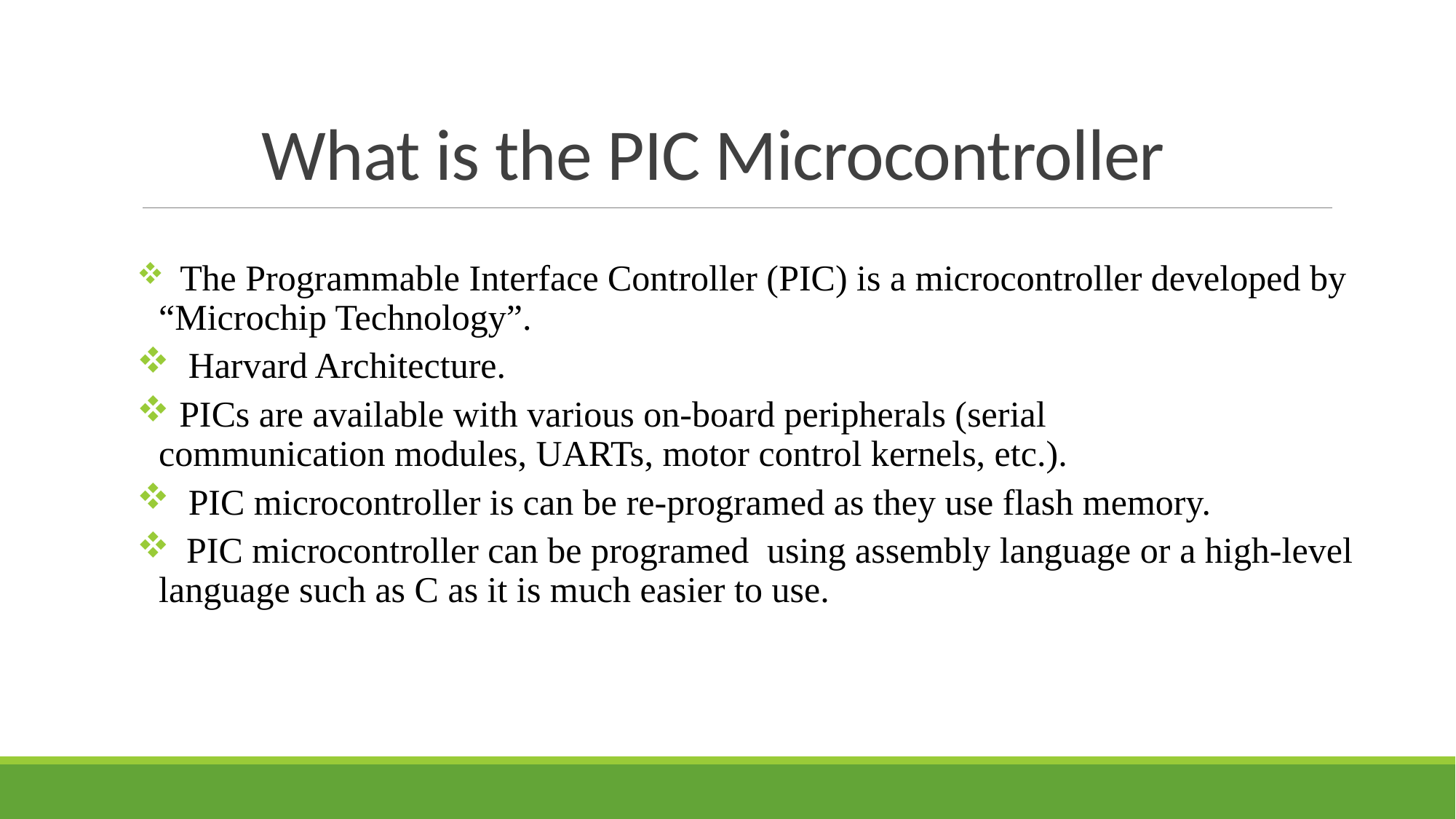

# What is the PIC Microcontroller
  The Programmable Interface Controller (PIC) is a microcontroller developed by “Microchip Technology”.
  Harvard Architecture.
 PICs are available with various on-board peripherals (serial communication modules, UARTs, motor control kernels, etc.).
  PIC microcontroller is can be re-programed as they use flash memory.
  PIC microcontroller can be programed  using assembly language or a high-level language such as C as it is much easier to use.